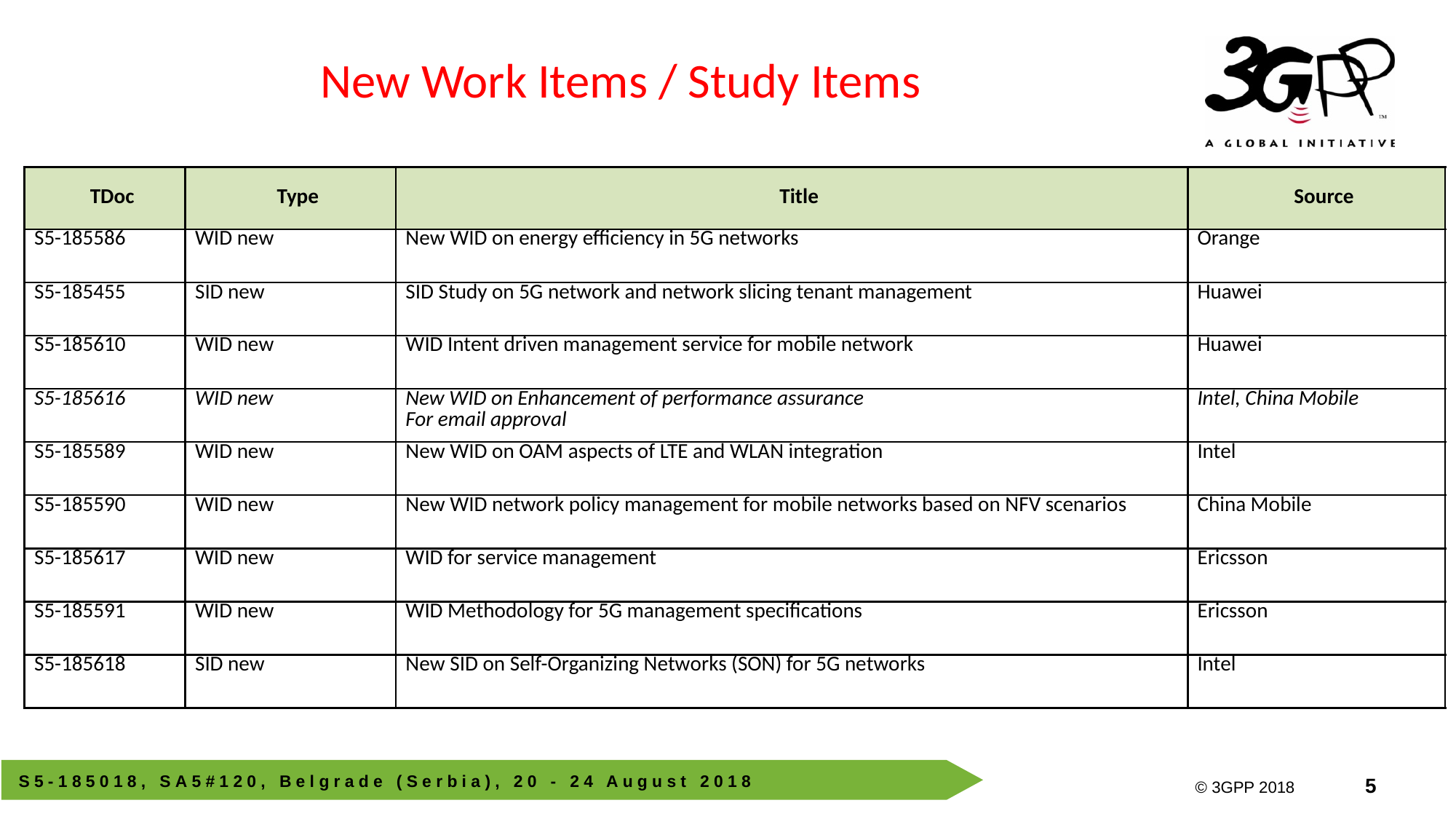

New Work Items / Study Items
| TDoc | Type | Title | Source |
| --- | --- | --- | --- |
| S5-185586 | WID new | New WID on energy efficiency in 5G networks | Orange |
| S5-185455 | SID new | SID Study on 5G network and network slicing tenant management | Huawei |
| S5-185610 | WID new | WID Intent driven management service for mobile network | Huawei |
| S5-185616 | WID new | New WID on Enhancement of performance assurance For email approval | Intel, China Mobile |
| S5-185589 | WID new | New WID on OAM aspects of LTE and WLAN integration | Intel |
| S5-185590 | WID new | New WID network policy management for mobile networks based on NFV scenarios | China Mobile |
| S5-185617 | WID new | WID for service management | Ericsson |
| S5-185591 | WID new | WID Methodology for 5G management specifications | Ericsson |
| S5-185618 | SID new | New SID on Self-Organizing Networks (SON) for 5G networks | Intel |